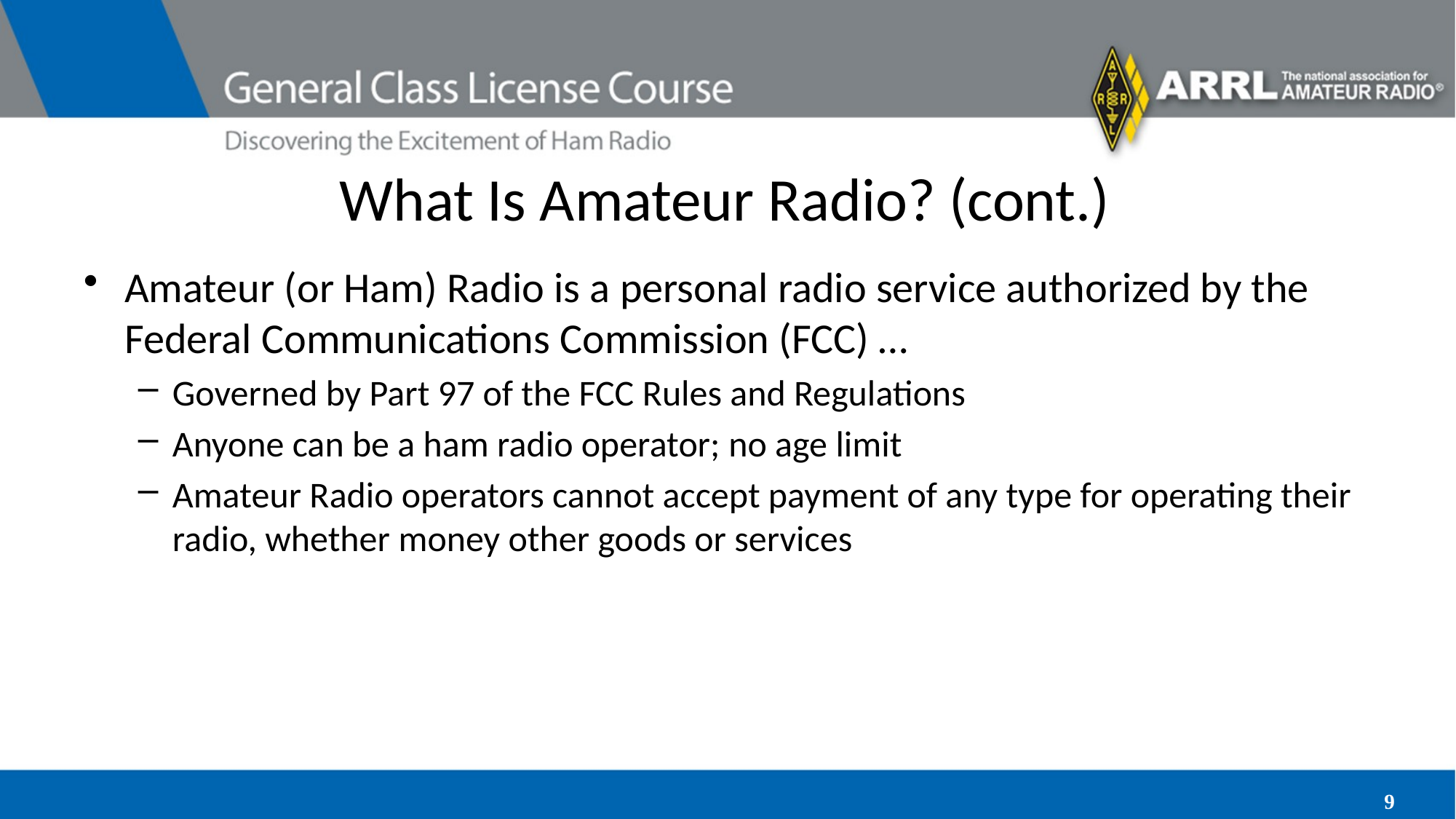

# What Is Amateur Radio? (cont.)
Amateur (or Ham) Radio is a personal radio service authorized by the Federal Communications Commission (FCC) …
Governed by Part 97 of the FCC Rules and Regulations
Anyone can be a ham radio operator; no age limit
Amateur Radio operators cannot accept payment of any type for operating their radio, whether money other goods or services